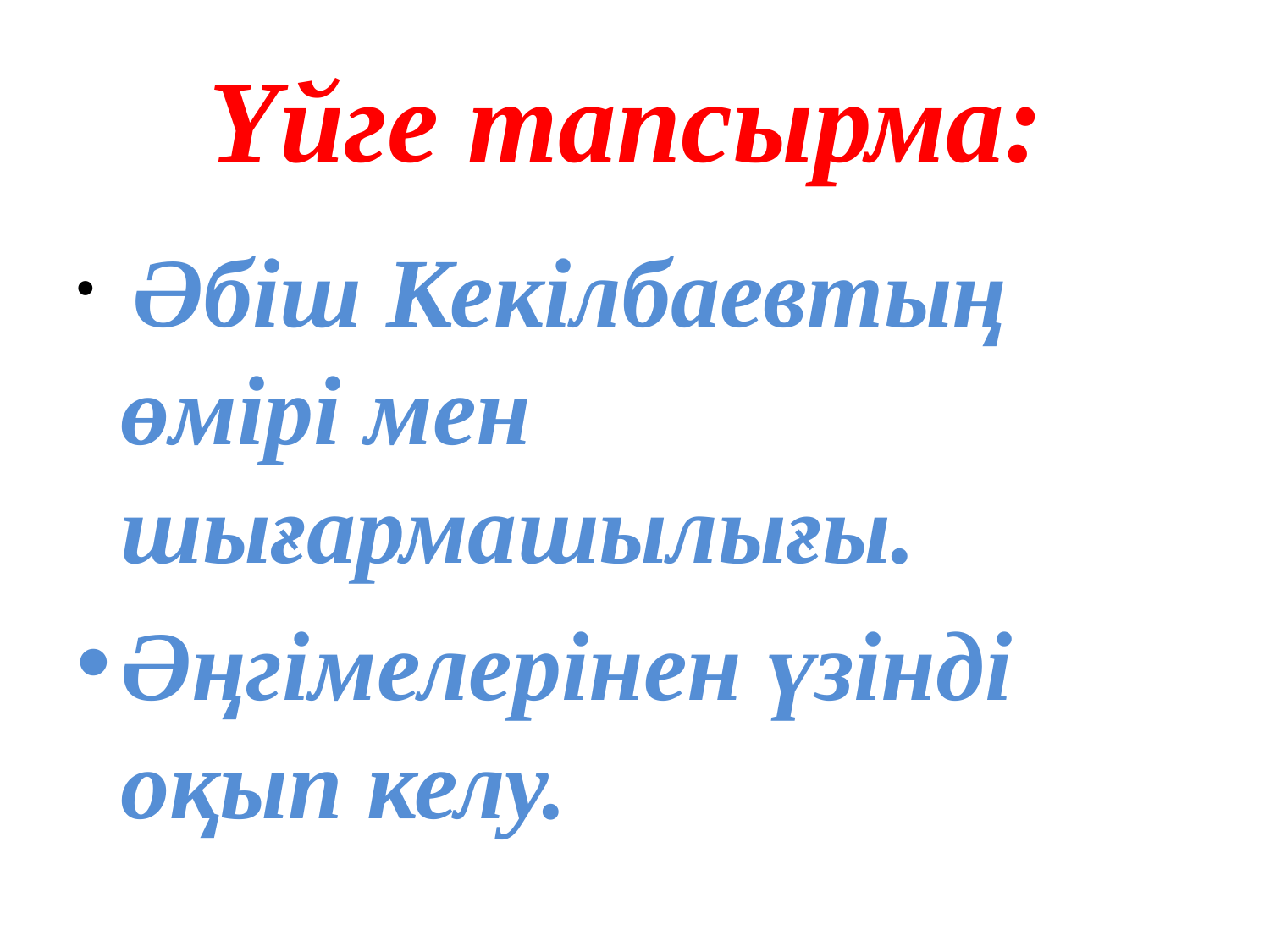

# Үйге тапсырма:
 Әбіш Кекілбаевтың өмірі мен шығармашылығы.
Әңгімелерінен үзінді оқып келу.